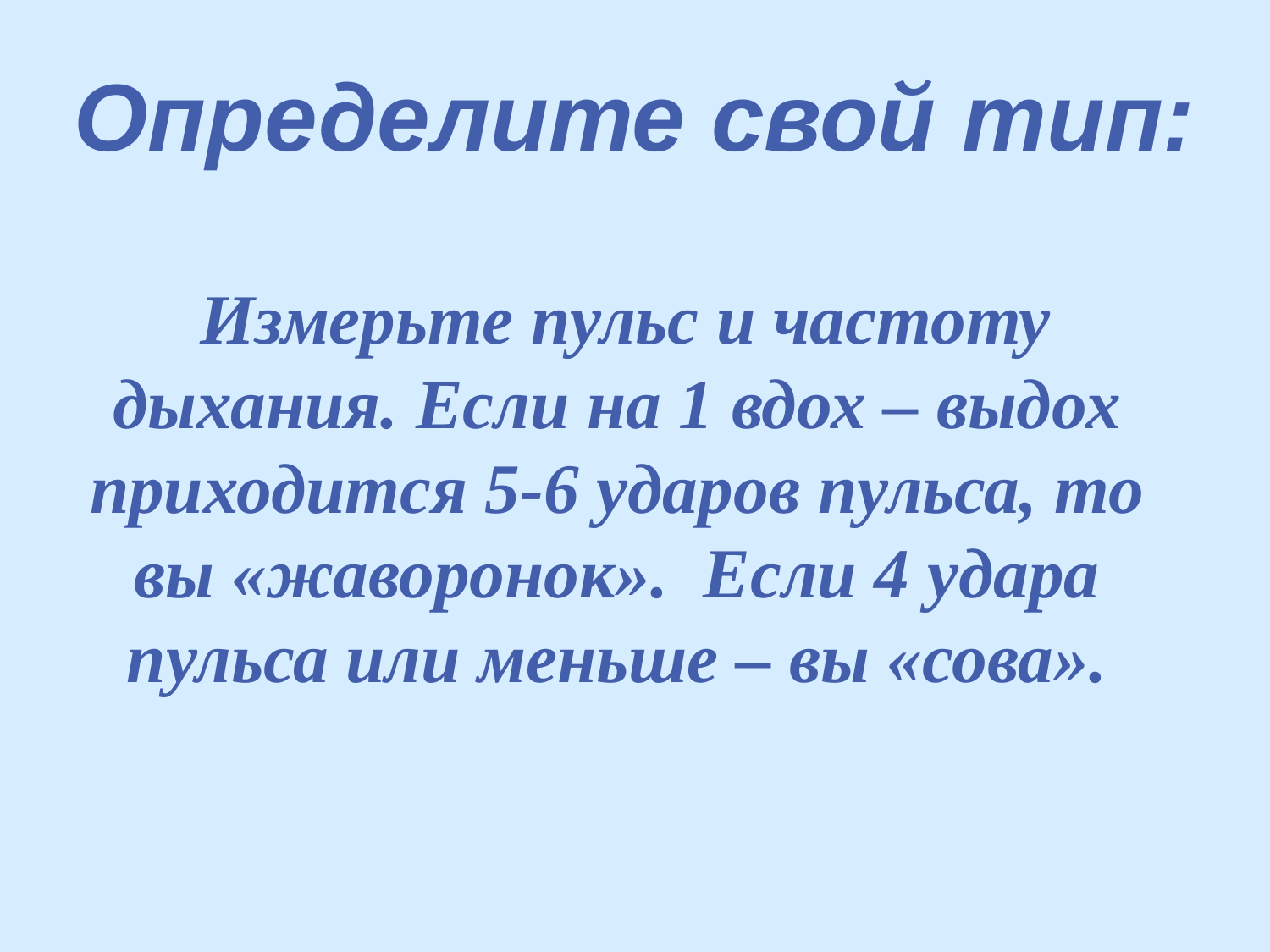

Определите свой тип:

 Измерьте пульс и частоту дыхания. Если на 1 вдох – выдох приходится 5-6 ударов пульса, то вы «жаворонок».  Если 4 удара пульса или меньше – вы «сова».